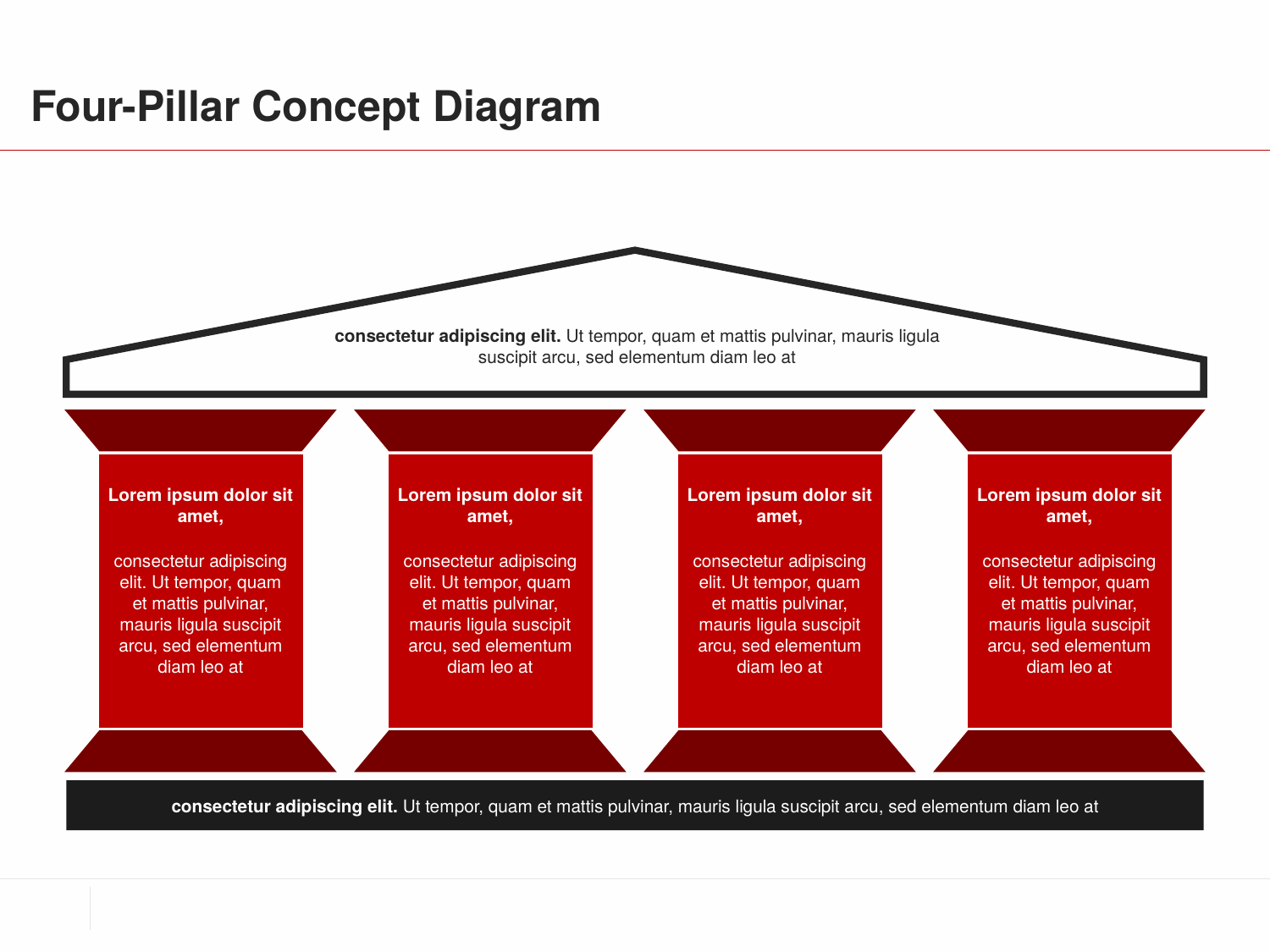

# Four-Pillar Concept Diagram

consectetur adipiscing elit. Ut tempor, quam et mattis pulvinar, mauris ligula suscipit arcu, sed elementum diam leo at

Lorem ipsum dolor sit amet,
Lorem ipsum dolor sit amet,
Lorem ipsum dolor sit amet,
Lorem ipsum dolor sit amet,
consectetur adipiscing elit. Ut tempor, quam et mattis pulvinar, mauris ligula suscipit arcu, sed elementum diam leo at
consectetur adipiscing elit. Ut tempor, quam et mattis pulvinar, mauris ligula suscipit arcu, sed elementum diam leo at
consectetur adipiscing elit. Ut tempor, quam et mattis pulvinar, mauris ligula suscipit arcu, sed elementum diam leo at
consectetur adipiscing elit. Ut tempor, quam et mattis pulvinar, mauris ligula suscipit arcu, sed elementum diam leo at

consectetur adipiscing elit. Ut tempor, quam et mattis pulvinar, mauris ligula suscipit arcu, sed elementum diam leo at